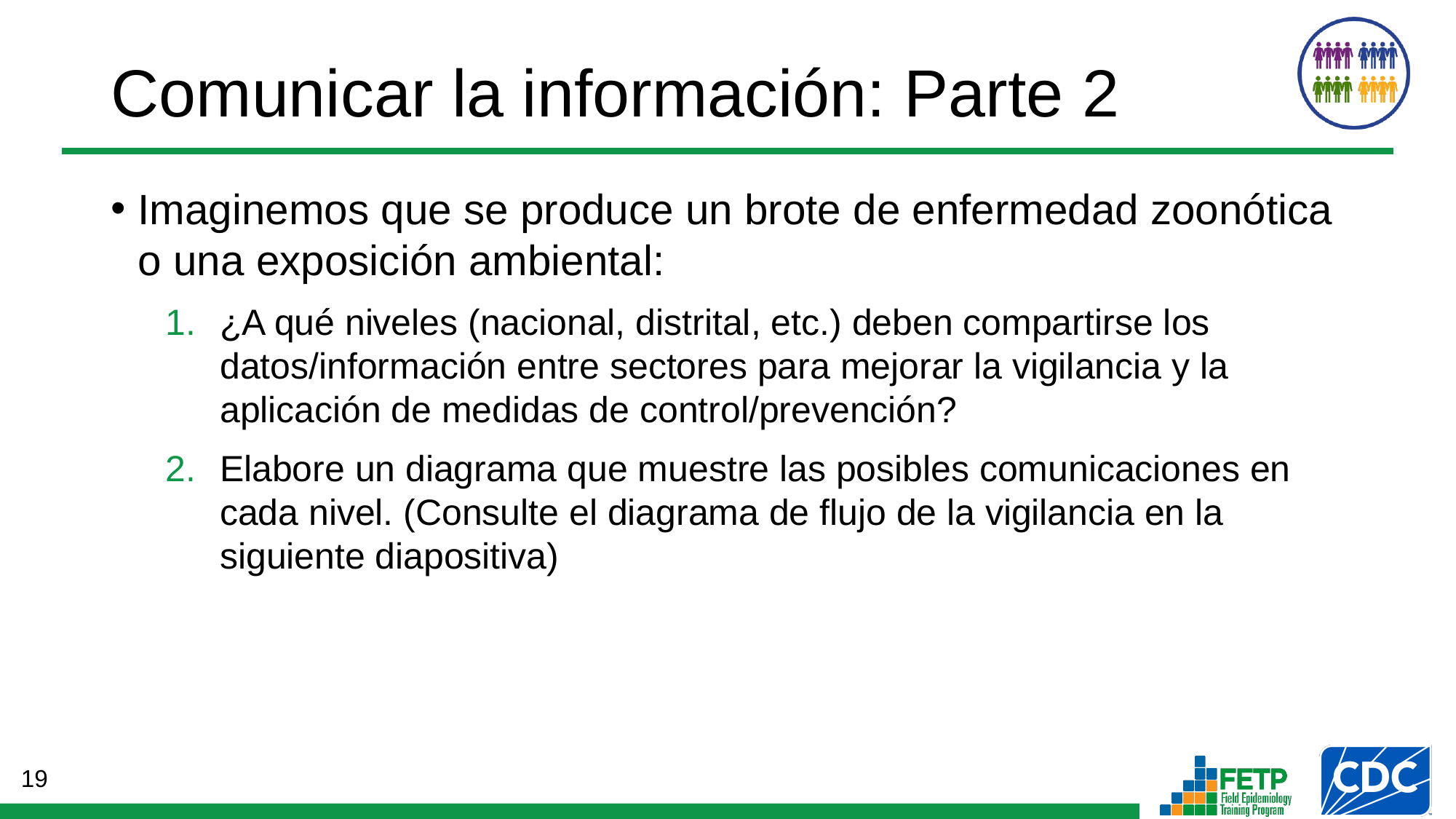

# Comunicar la información: Parte 2
Imaginemos que se produce un brote de enfermedad zoonótica o una exposición ambiental:
¿A qué niveles (nacional, distrital, etc.) deben compartirse los datos/información entre sectores para mejorar la vigilancia y la aplicación de medidas de control/prevención?
Elabore un diagrama que muestre las posibles comunicaciones en cada nivel. (Consulte el diagrama de flujo de la vigilancia en la siguiente diapositiva)